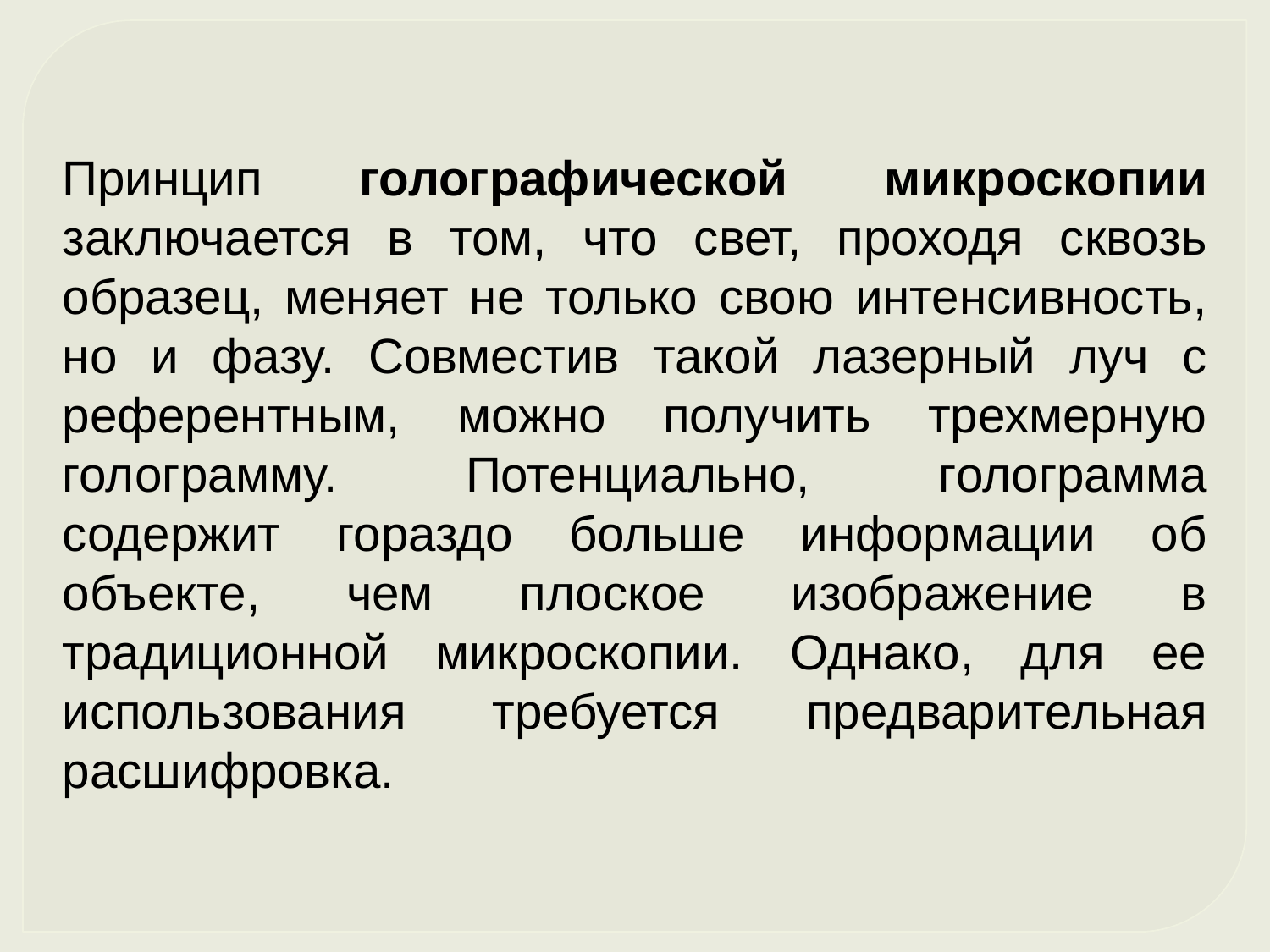

Принцип голографической микроскопии заключается в том, что свет, проходя сквозь образец, меняет не только свою интенсивность, но и фазу. Совместив такой лазерный луч с референтным, можно получить трехмерную голограмму. Потенциально, голограмма содержит гораздо больше информации об объекте, чем плоское изображение в традиционной микроскопии. Однако, для ее использования требуется предварительная расшифровка.